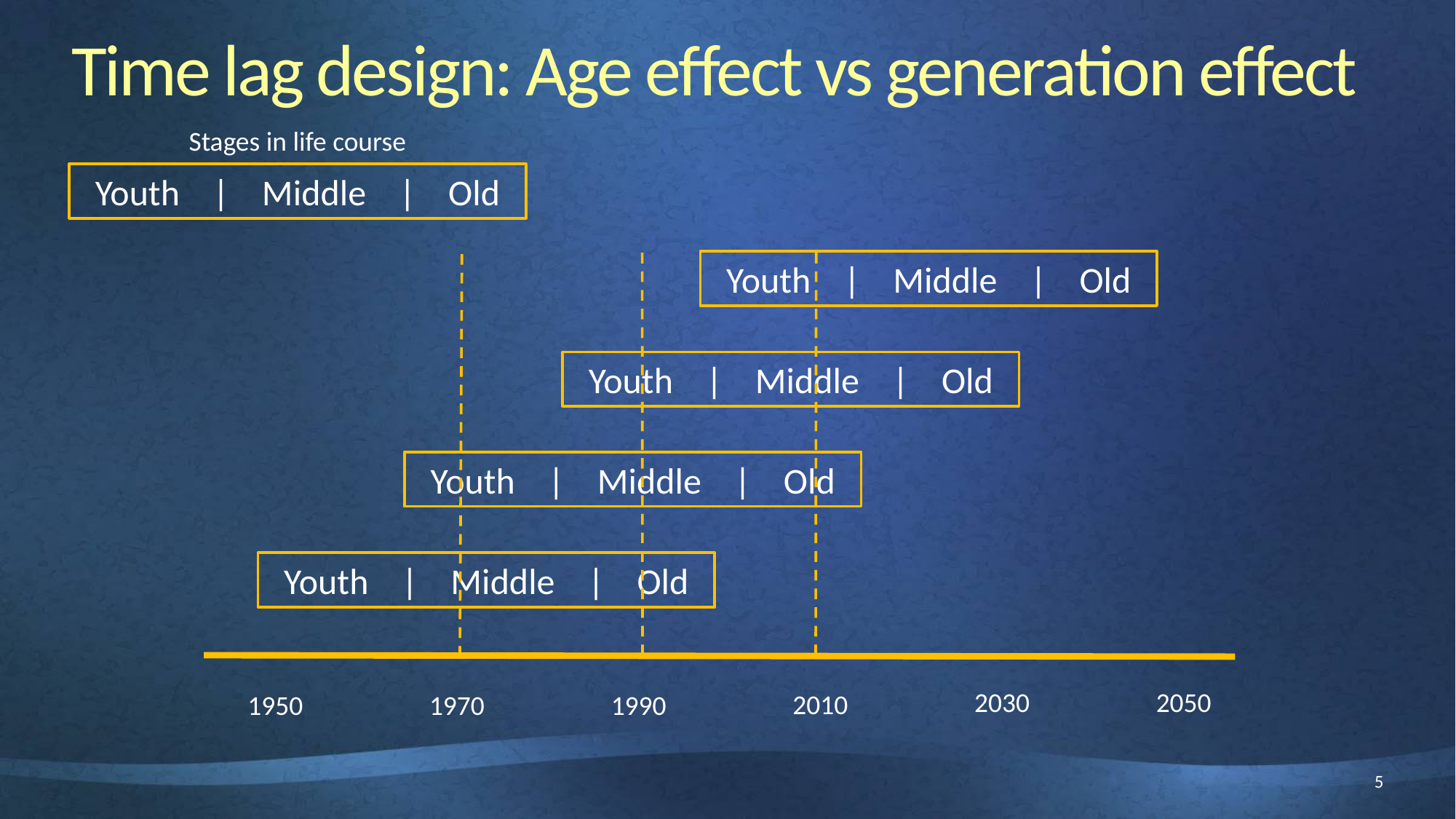

Time lag design: Age effect vs generation effect
Stages in life course
Youth    |    Middle    |    Old
Youth    |    Middle    |    Old
Youth    |    Middle    |    Old
Youth    |    Middle    |    Old
Youth    |    Middle    |    Old
2030
2050
2010
1950
1970
1990
5